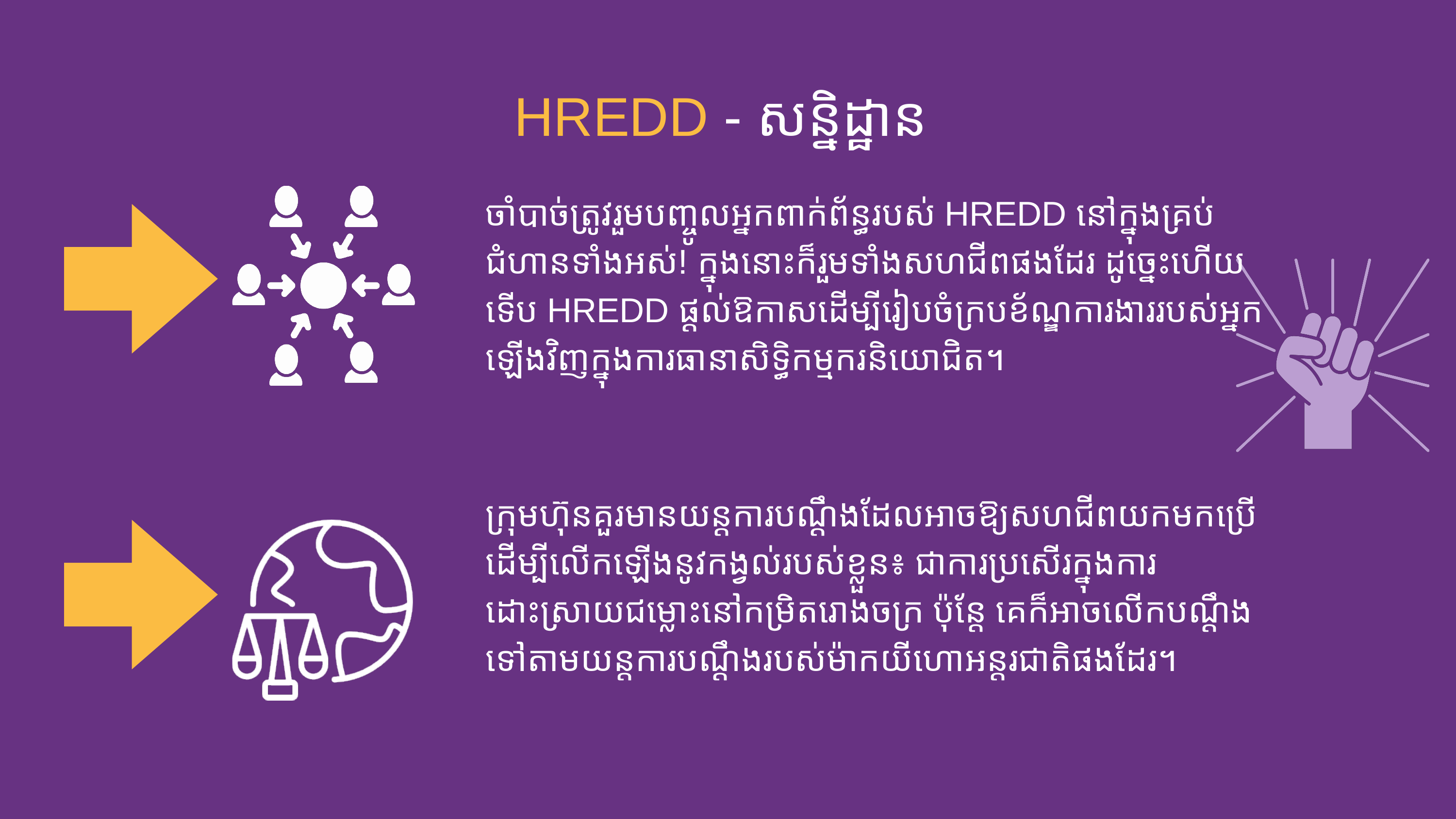

HREDD - សន្និដ្ឋាន
ចាំបាច់ត្រូវរួមបញ្ចូលអ្នកពាក់ព័ន្ធរបស់ HREDD នៅក្នុងគ្រប់ជំហានទាំងអស់! ក្នុងនោះក៏រួមទាំងសហជីពផងដែរ ដូច្នេះហើយទើប HREDD ផ្ដល់ឱកាសដើម្បីរៀបចំក្របខ័ណ្ឌការងាររបស់អ្នកឡើងវិញក្នុងការធានាសិទ្ធិកម្មករនិយោជិត។

ក្រុមហ៊ុនគួរមានយន្តការបណ្ដឹងដែលអាចឱ្យសហជីពយកមកប្រើដើម្បីលើកឡើងនូវកង្វល់របស់ខ្លួន៖ ជាការប្រសើរក្នុងការដោះស្រាយជម្លោះនៅកម្រិតរោងចក្រ ប៉ុន្តែ គេក៏អាចលើកបណ្ដឹងទៅតាមយន្តការបណ្ដឹងរបស់ម៉ាកយីហោអន្តរជាតិផងដែរ។